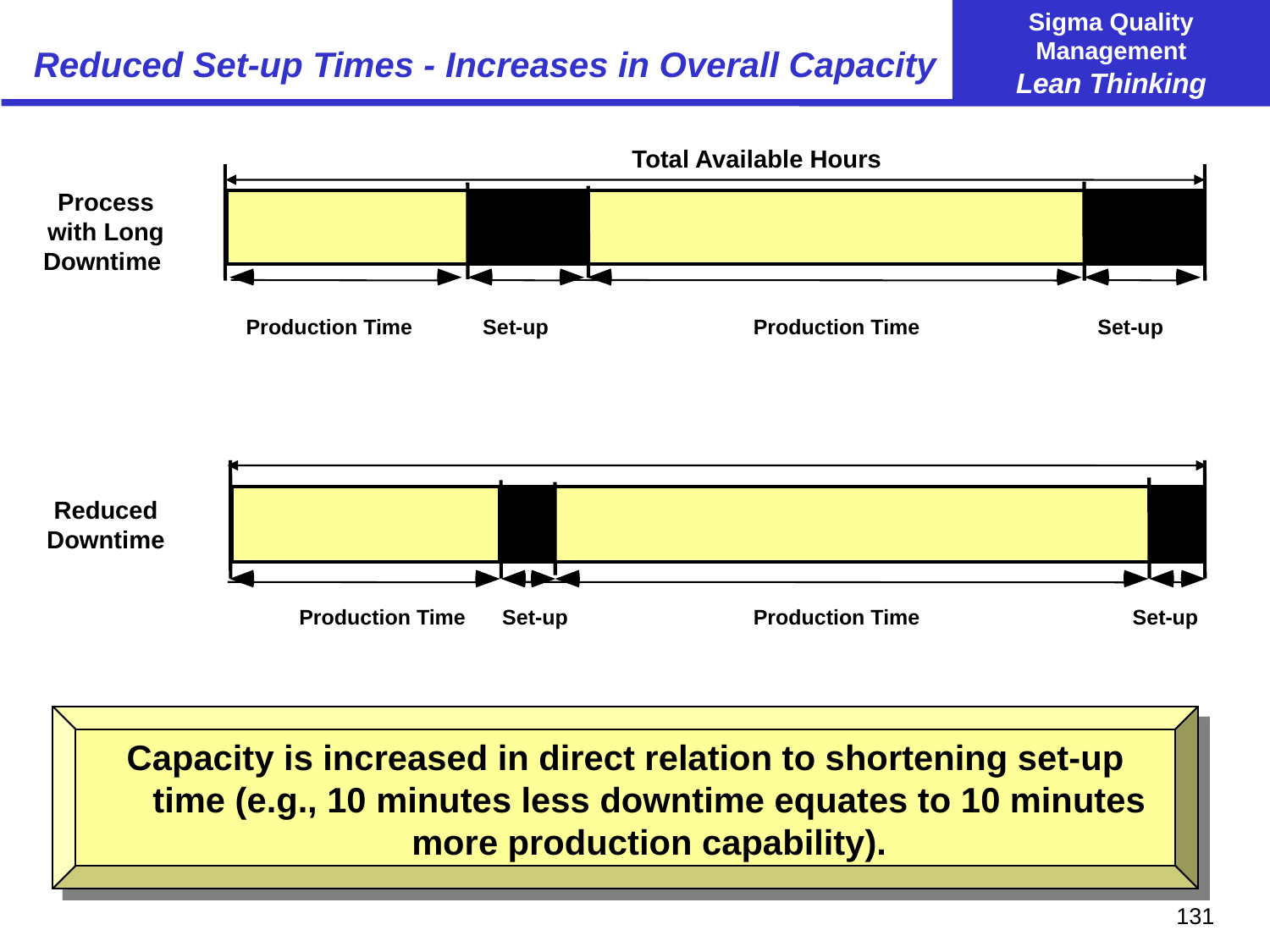

# Reduced Set-up Times - Increases in Overall Capacity
Total Available Hours

Process with Long Downtime

Production Time
Set-up
Production Time
Set-up

Reduced Downtime

Production Time
Set-up
Production Time
Set-up
Capacity is increased in direct relation to shortening set-up time (e.g., 10 minutes less downtime equates to 10 minutes more production capability).